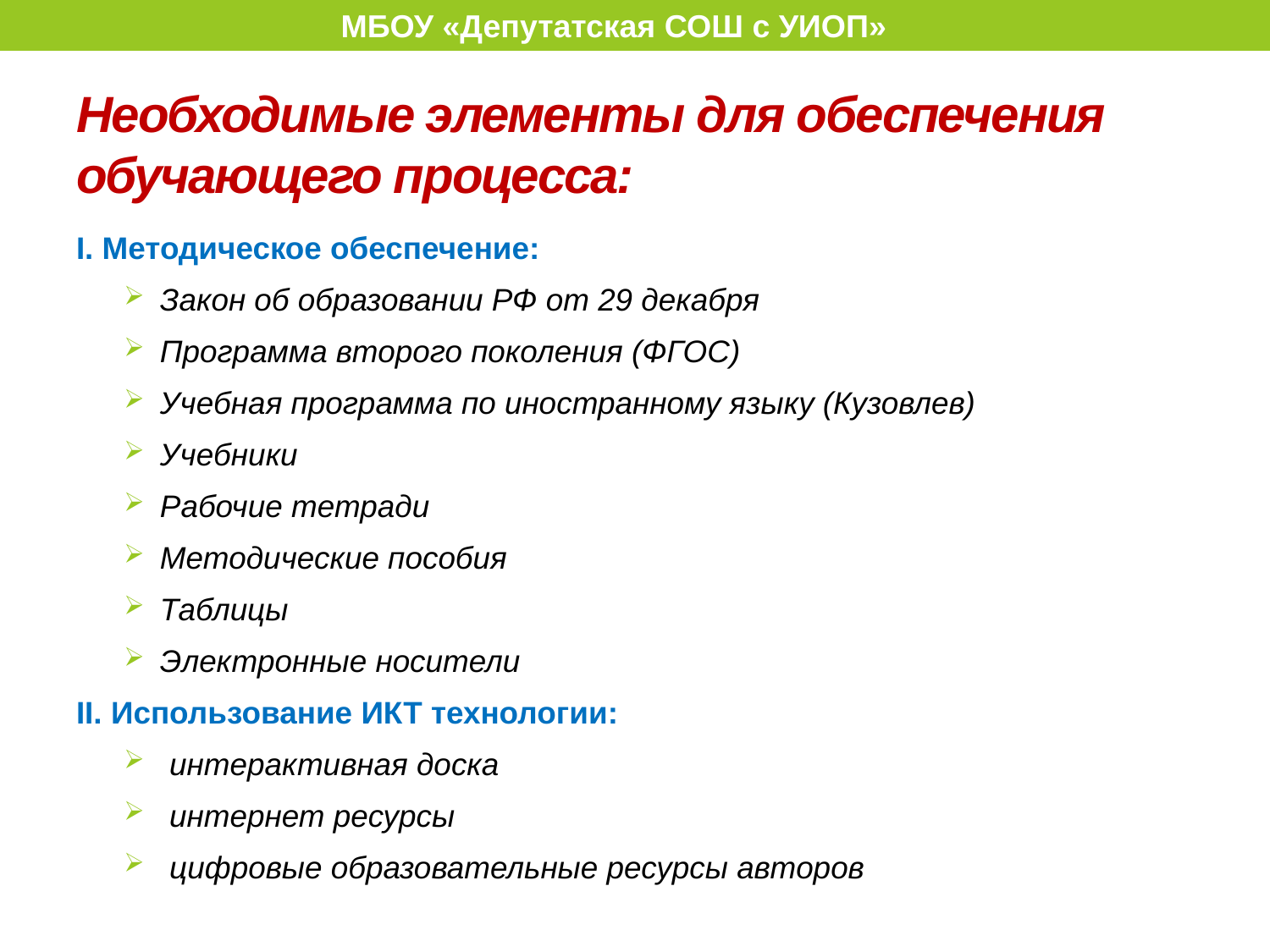

МБОУ «Депутатская СОШ с УИОП»
# Необходимые элементы для обеспечения обучающего процесса:
I. Методическое обеспечение:
Закон об образовании РФ от 29 декабря
Программа второго поколения (ФГОС)
Учебная программа по иностранному языку (Кузовлев)
Учебники
Рабочие тетради
Методические пособия
Таблицы
Электронные носители
II. Использование ИКТ технологии:
интерактивная доска
интернет ресурсы
цифровые образовательные ресурсы авторов